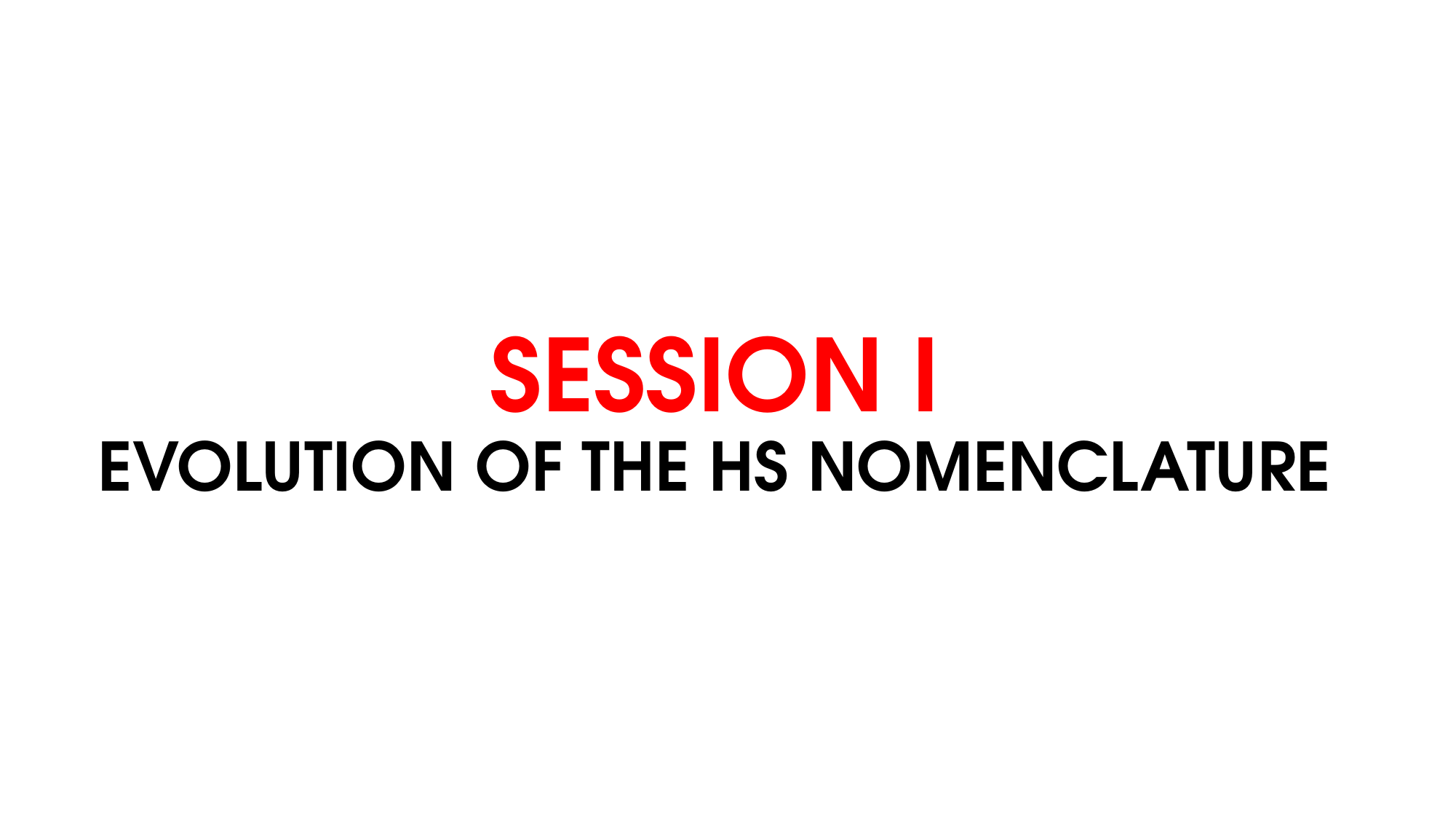

# SESSION I EVOLUTION OF THE HS NOMENCLATURE